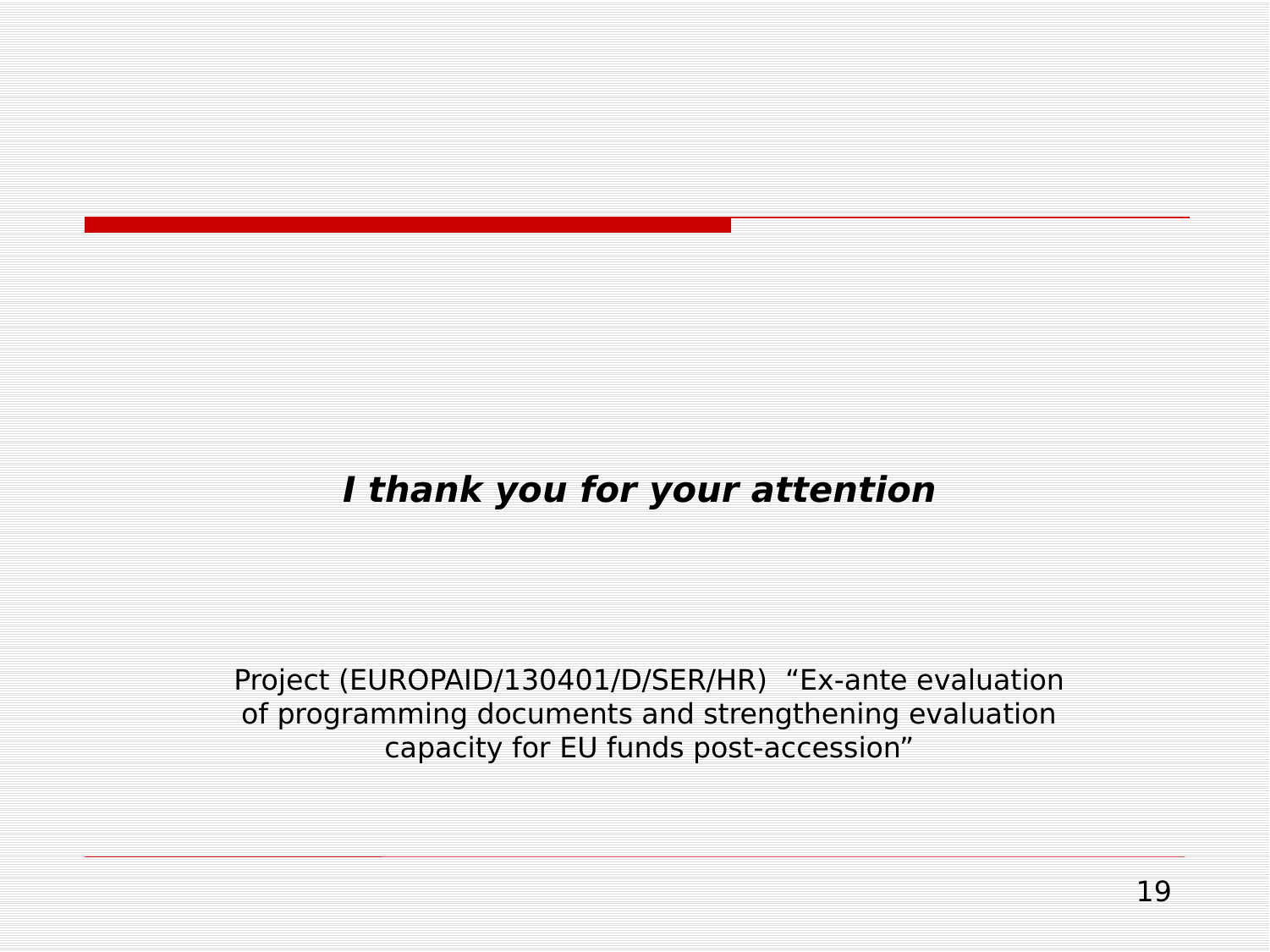

I thank you for your attention
Project (EUROPAID/130401/D/SER/HR)  “Ex-ante evaluation of programming documents and strengthening evaluation capacity for EU funds post-accession”
19